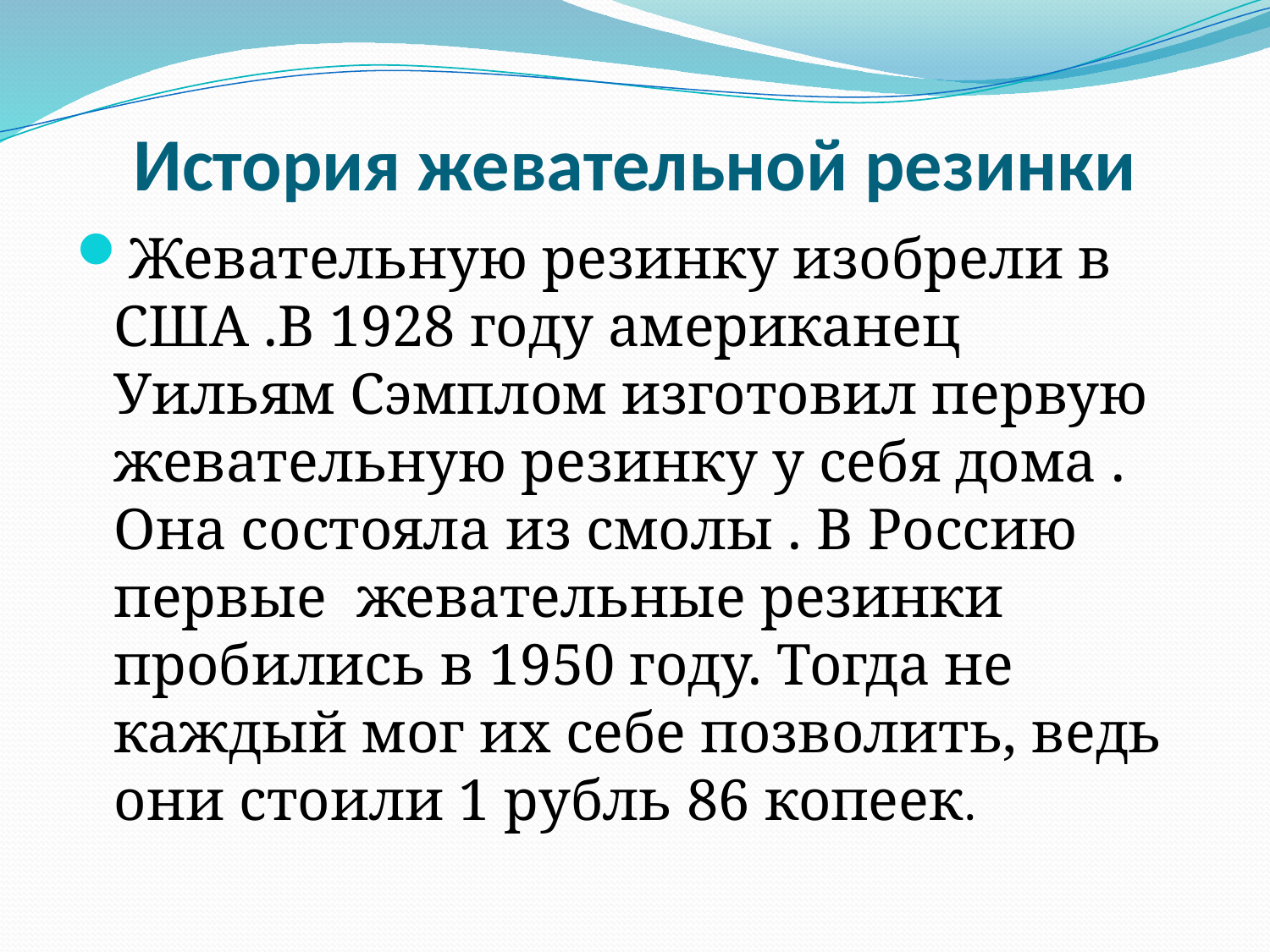

# История жевательной резинки
Жевательную резинку изобрели в США .В 1928 году американец Уильям Сэмплом изготовил первую жевательную резинку у себя дома . Она состояла из смолы . В Россию первые  жевательные резинки пробились в 1950 году. Тогда не каждый мог их себе позволить, ведь они стоили 1 рубль 86 копеек.